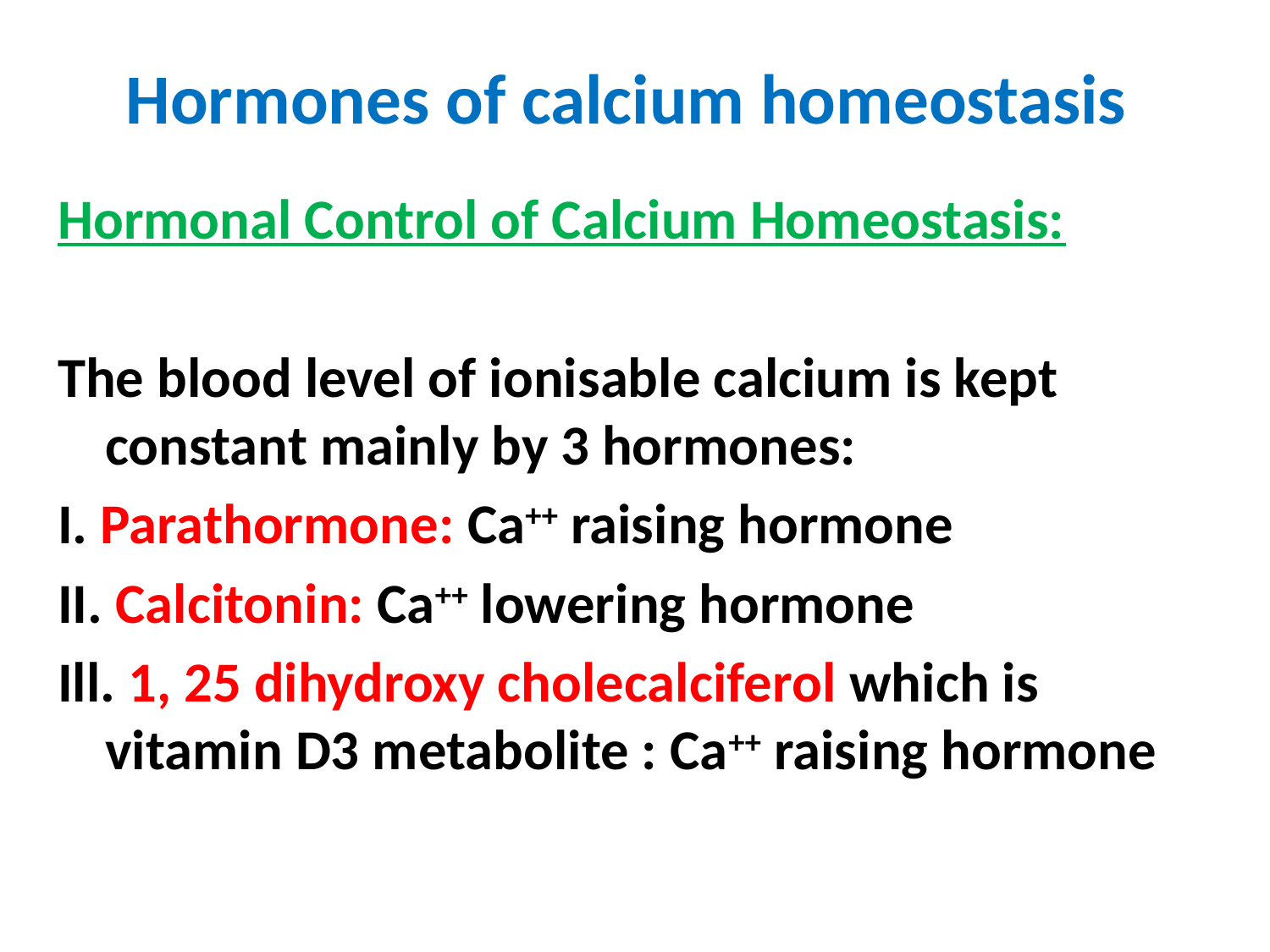

# Hormones of calcium homeostasis
Hormonal Control of Calcium Homeostasis:

The blood level of ionisable calcium is kept constant mainly by 3 hormones:
I. Parathormone: Ca++ raising hormone
II. Calcitonin: Ca++ lowering hormone
Ill. 1, 25 dihydroxy cholecalciferol which is vitamin D3 metabolite : Ca++ raising hormone